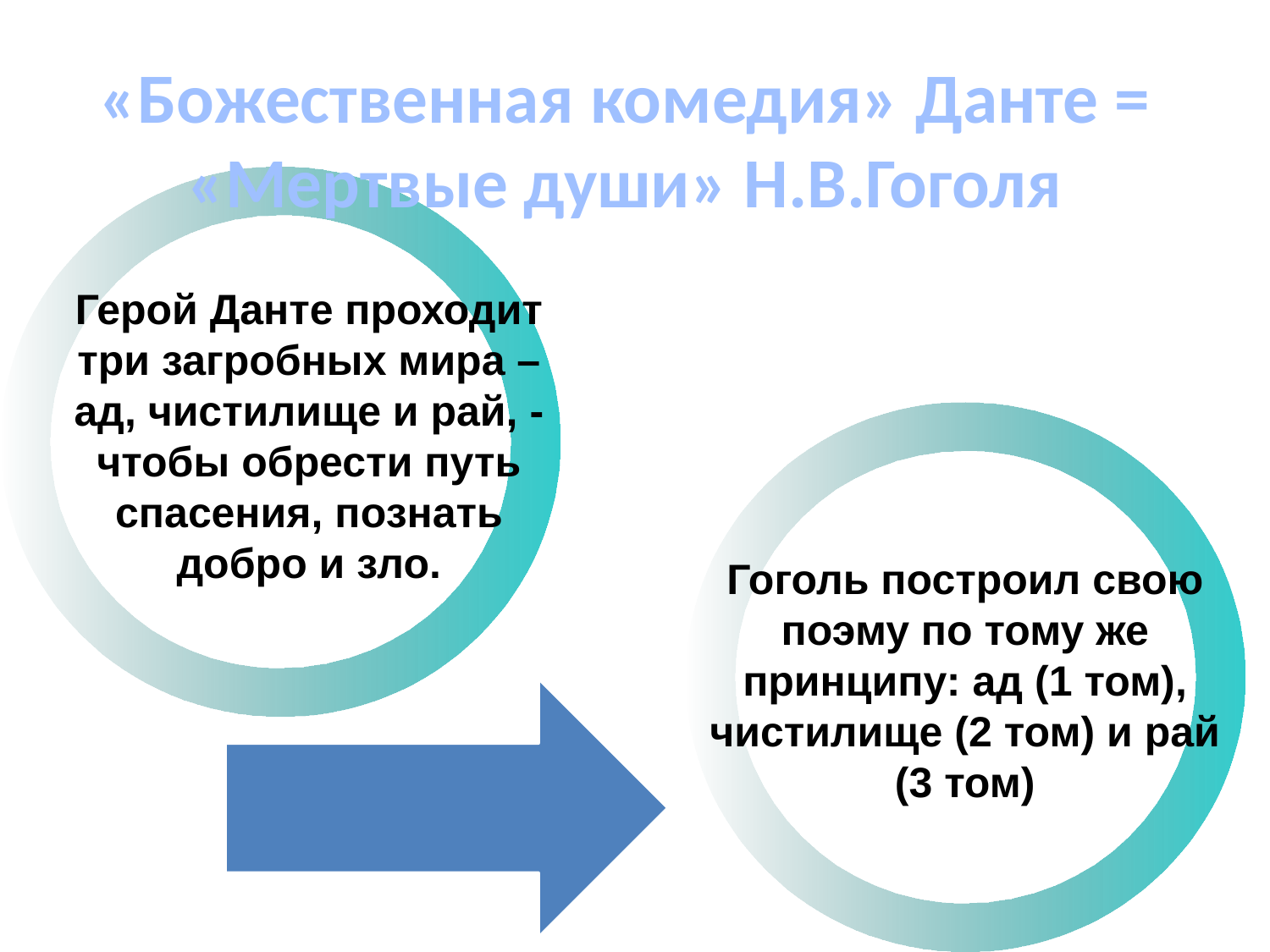

«Божественная комедия» Данте = «Мертвые души» Н.В.Гоголя

Герой Данте проходит
три загробных мира –
ад, чистилище и рай, -
чтобы обрести путь
спасения, познать
добро и зло.

Гоголь построил свою поэму по тому же принципу: ад (1 том), чистилище (2 том) и рай (3 том)